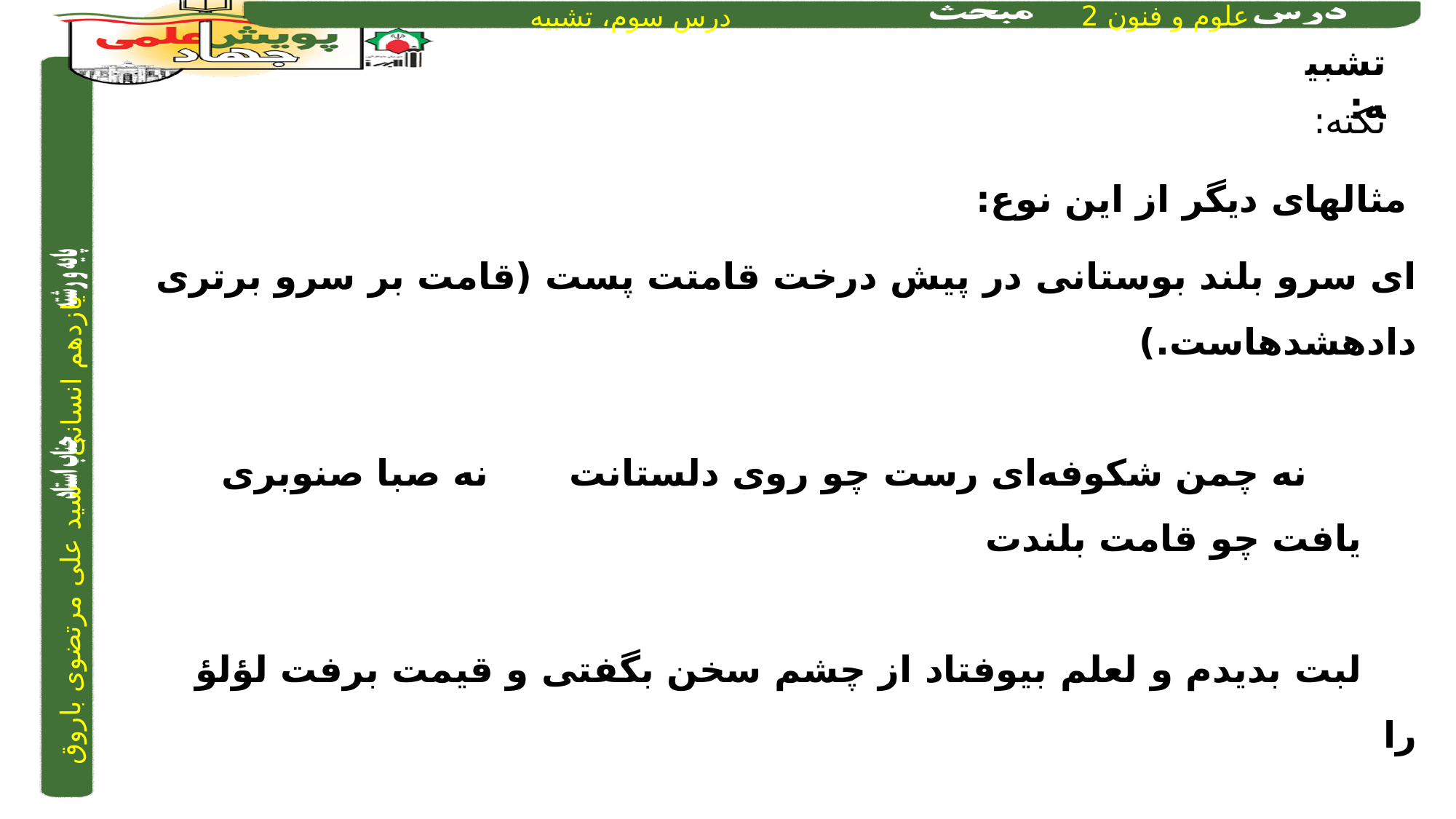

تشبیه:
نکته:
 مثال­های دیگر از این نوع:
	ای سرو بلند بوستانی 	در پیش درخت قامتت پست (قامت بر سرو برتری داده­شده­است.)

نه چمن شکوفه‌ای رست چو روی دلستانت		نه صبا صنوبری یافت چو قامت بلندت

	لبت بدیدم و لعلم بیوفتاد از چشم		سخن بگفتی و قیمت برفت لؤلؤ را

به جایِ سرو بلندْ ایستاده بر لب جوی		چرا نظر نکنی یار سروِ بالا را